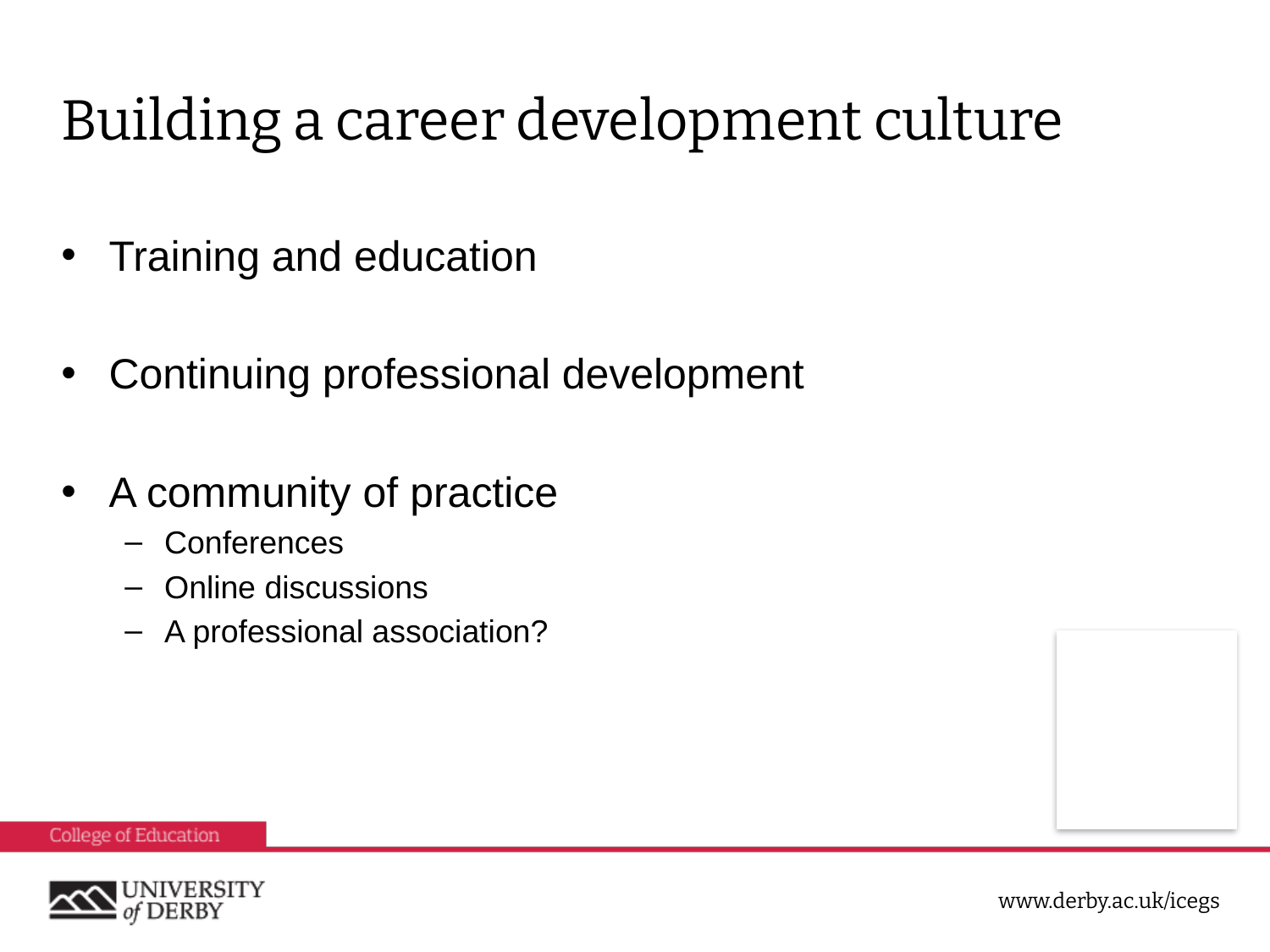

# Building a career development culture
Training and education

Continuing professional development

A community of practice
Conferences
Online discussions
A professional association?